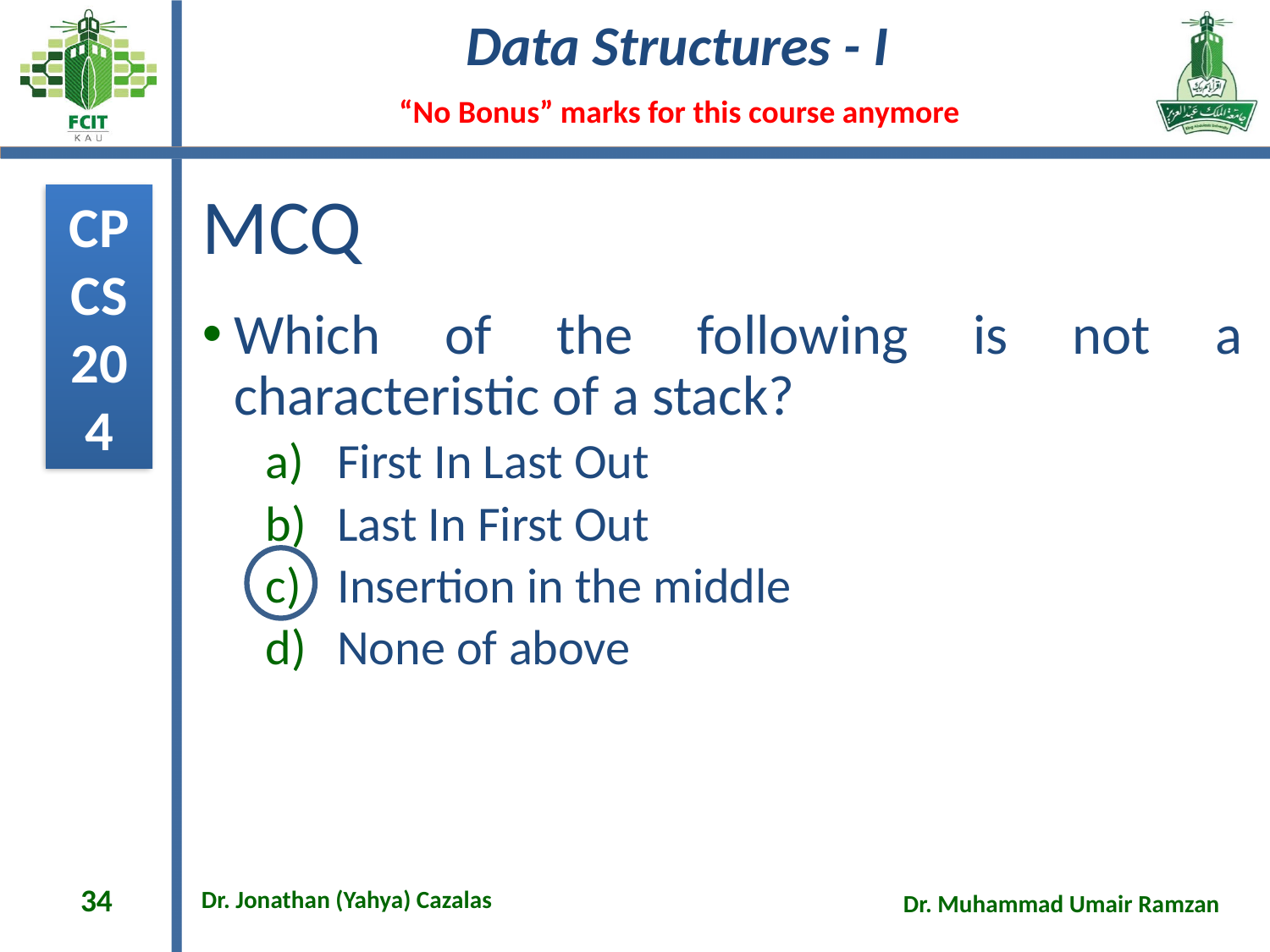

# MCQ
Which of the following is not a characteristic of a stack?
First In Last Out
Last In First Out
Insertion in the middle
None of above

34